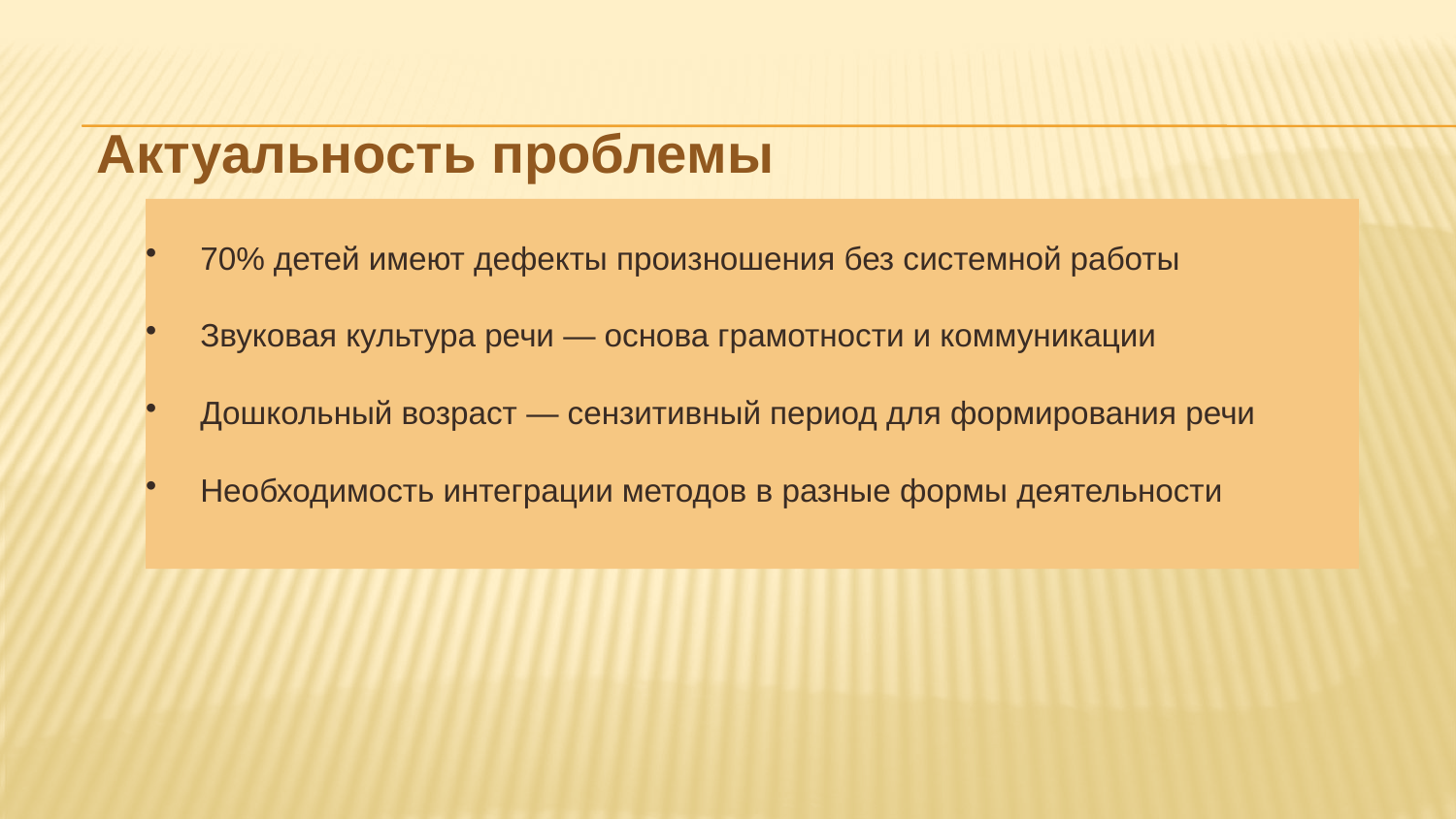

Актуальность проблемы
70% детей имеют дефекты произношения без системной работы
Звуковая культура речи — основа грамотности и коммуникации
Дошкольный возраст — сензитивный период для формирования речи
Необходимость интеграции методов в разные формы деятельности